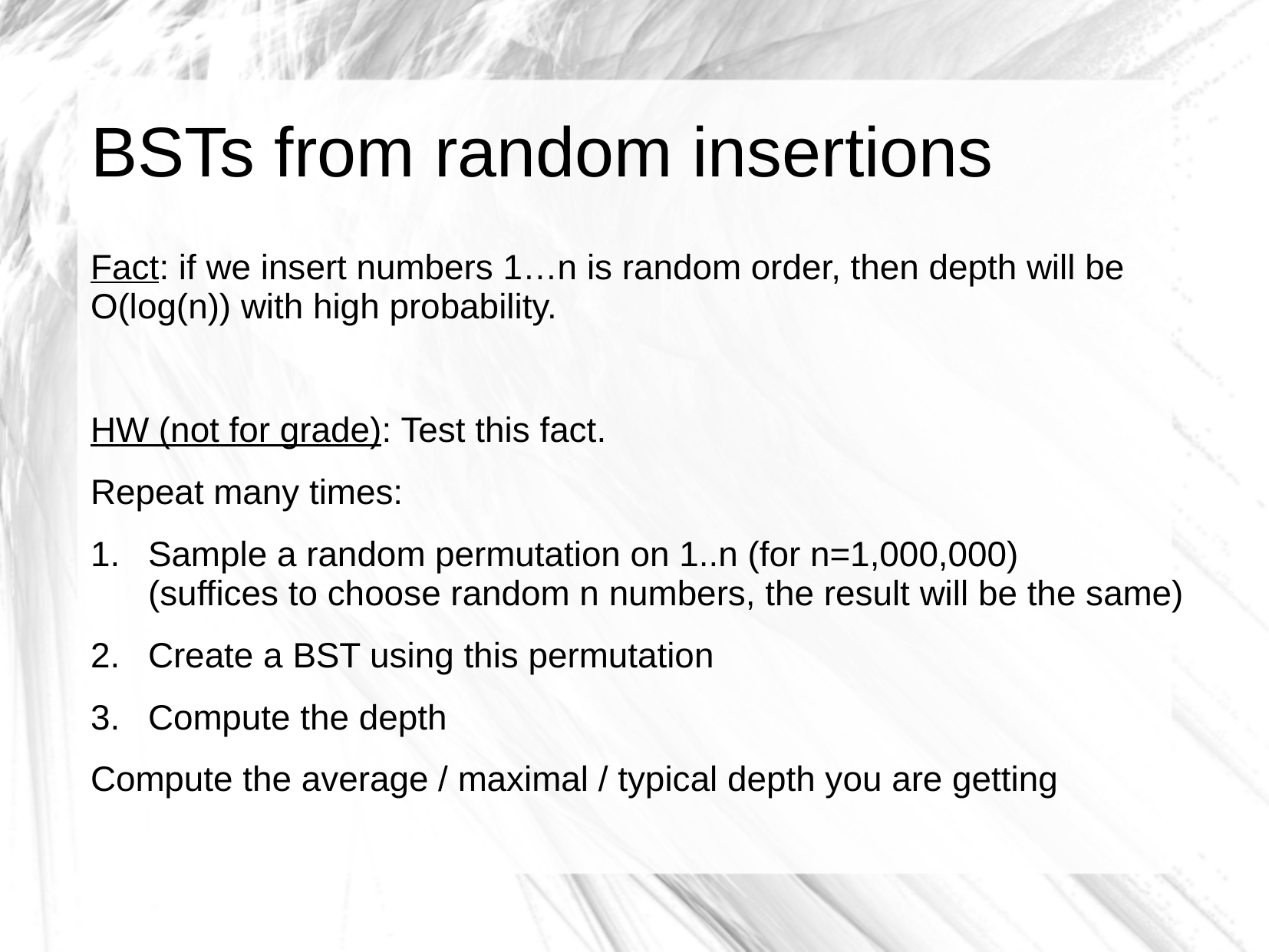

# BSTs from random insertions
Fact: if we insert numbers 1…n is random order, then depth will be O(log(n)) with high probability.

HW (not for grade): Test this fact.
Repeat many times:
Sample a random permutation on 1..n (for n=1,000,000)
(suffices to choose random n numbers, the result will be the same)
Create a BST using this permutation
Compute the depth
Compute the average / maximal / typical depth you are getting